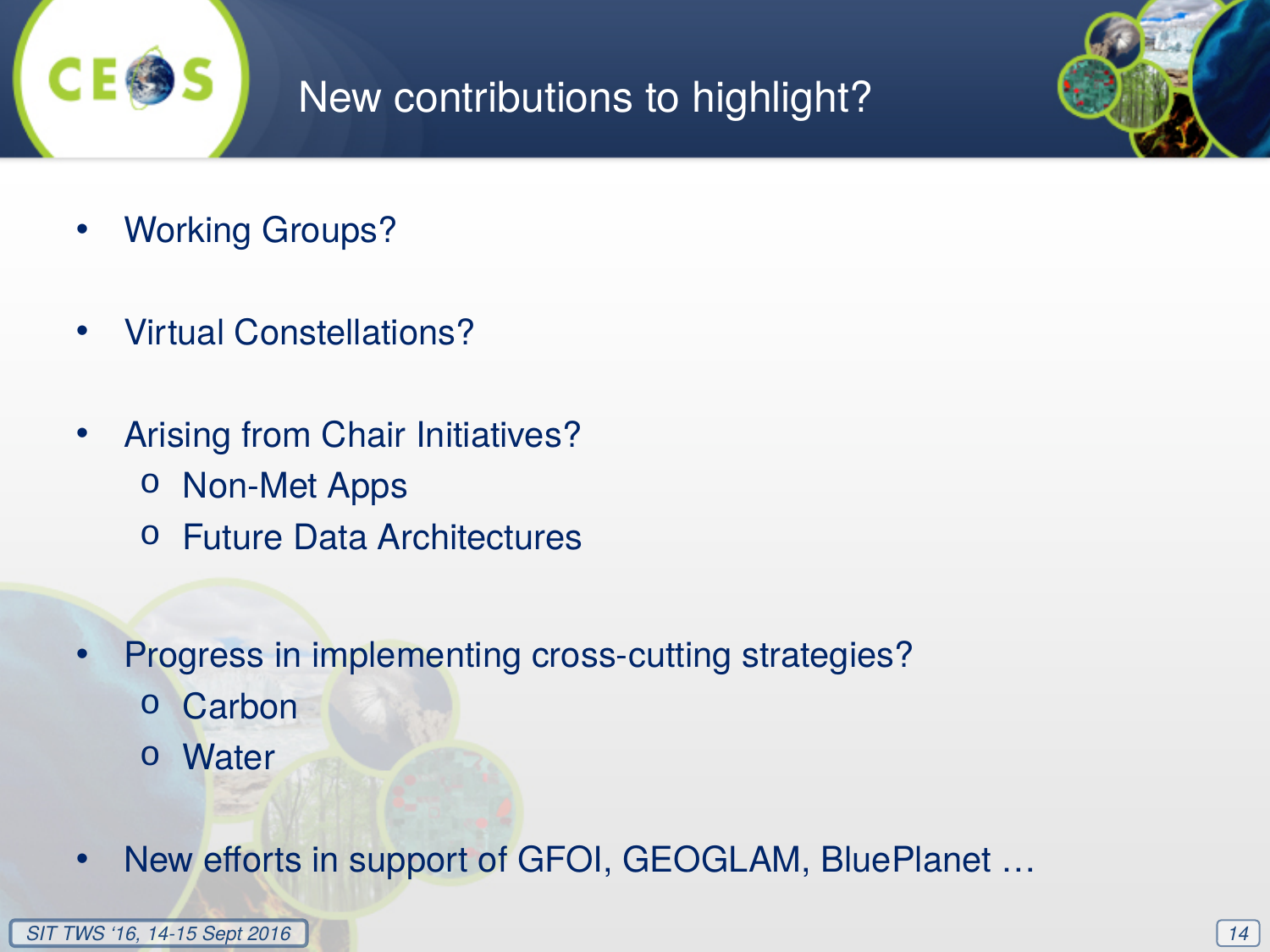

New contributions to highlight?
Working Groups?

Virtual Constellations?

Arising from Chair Initiatives?
Non-Met Apps
Future Data Architectures

Progress in implementing cross-cutting strategies?
Carbon
Water

New efforts in support of GFOI, GEOGLAM, BluePlanet …
14